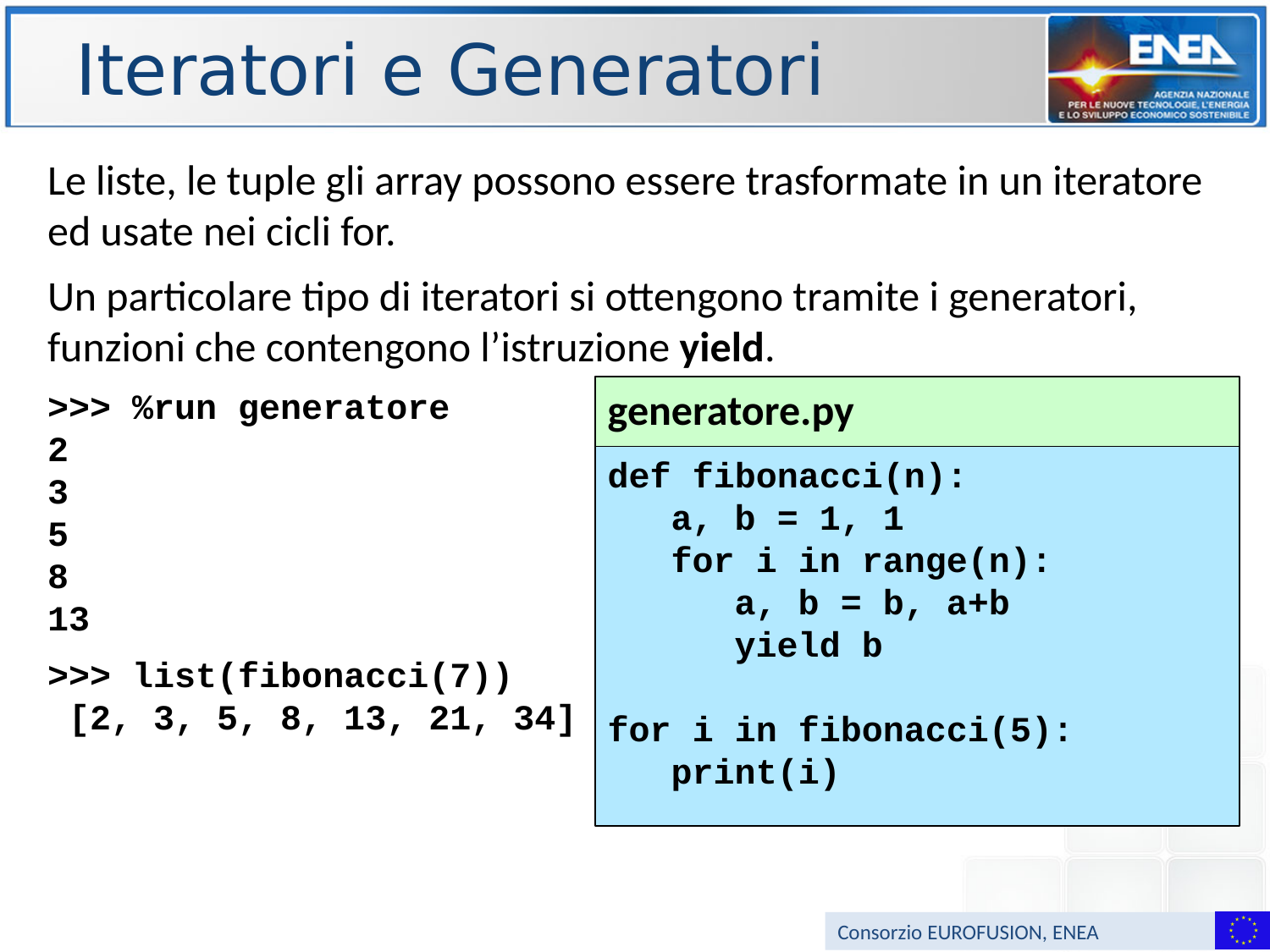

# Iteratori e Generatori
Le liste, le tuple gli array possono essere trasformate in un iteratore ed usate nei cicli for.
Un particolare tipo di iteratori si ottengono tramite i generatori, funzioni che contengono l’istruzione yield.
>>> %run generatore
2
3
5
8
13
>>> list(fibonacci(7))
 [2, 3, 5, 8, 13, 21, 34]

generatore.py
def fibonacci(n):
   a, b = 1, 1
   for i in range(n):
      a, b = b, a+b
      yield b

for i in fibonacci(5):
   print(i)